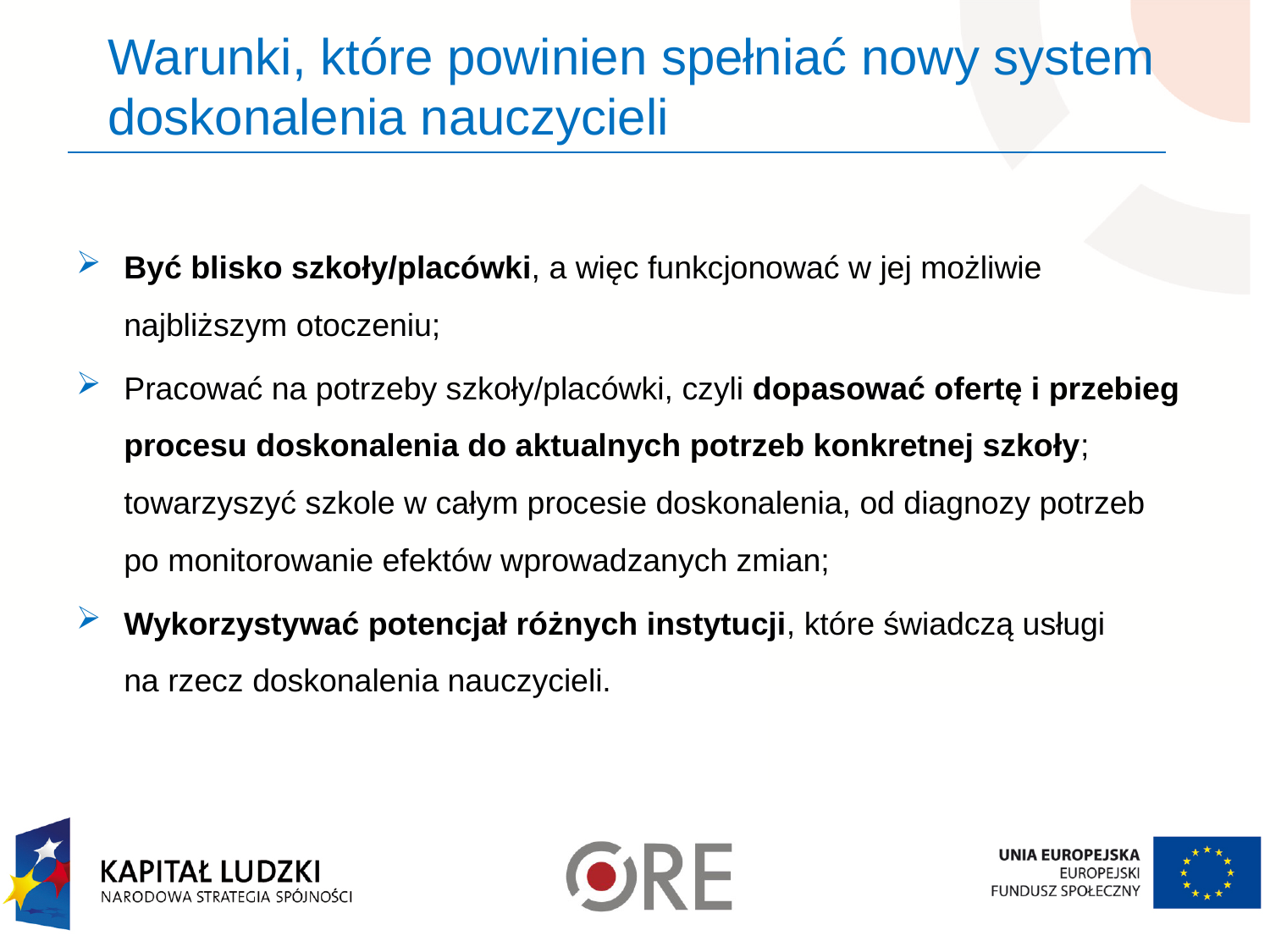

# Warunki, które powinien spełniać nowy system doskonalenia nauczycieli
Być blisko szkoły/placówki, a więc funkcjonować w jej możliwie najbliższym otoczeniu;
Pracować na potrzeby szkoły/placówki, czyli dopasować ofertę i przebieg procesu doskonalenia do aktualnych potrzeb konkretnej szkoły; towarzyszyć szkole w całym procesie doskonalenia, od diagnozy potrzeb
po monitorowanie efektów wprowadzanych zmian;
Wykorzystywać potencjał różnych instytucji, które świadczą usługi
na rzecz doskonalenia nauczycieli.